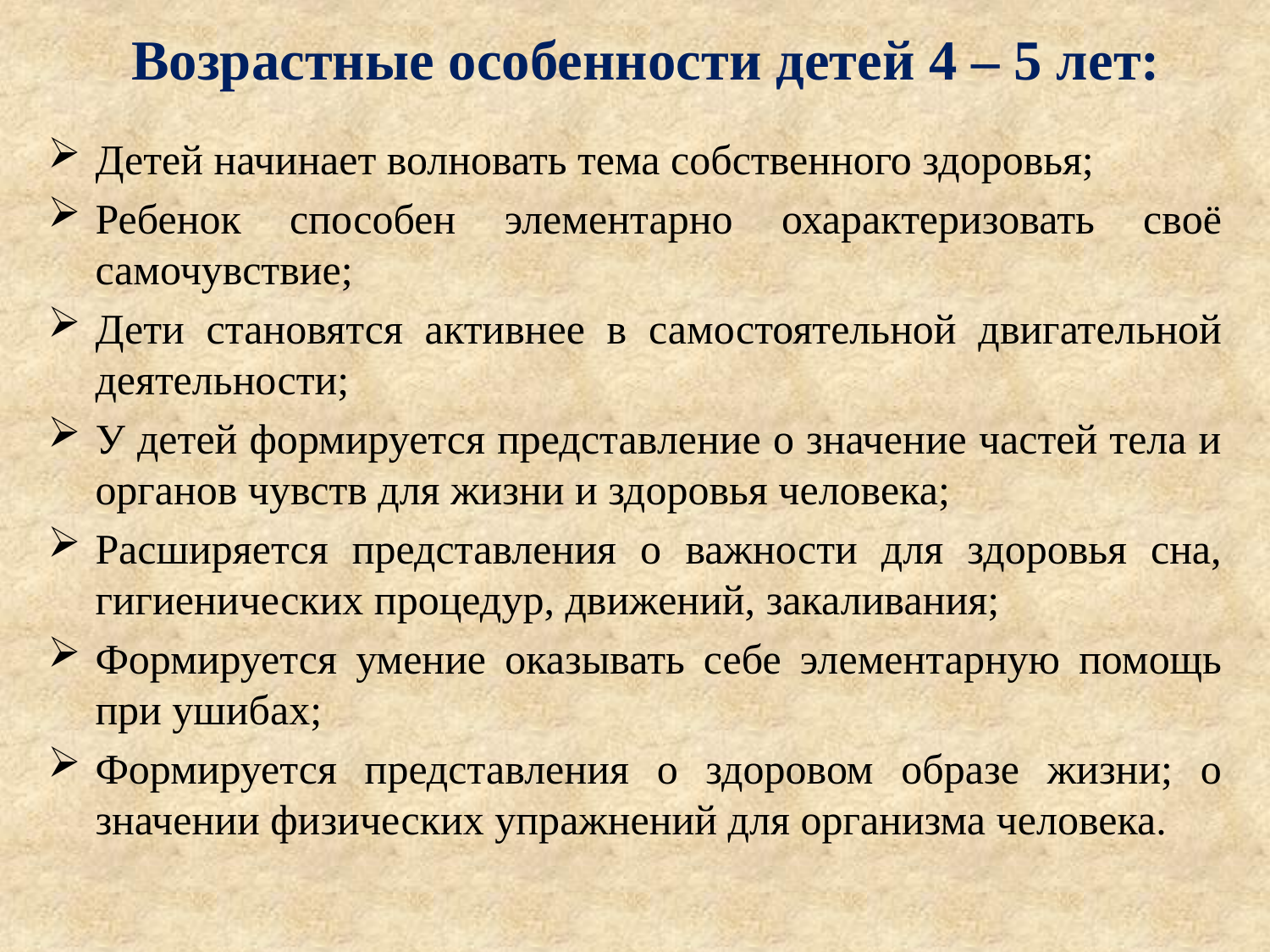

# Возрастные особенности детей 4 – 5 лет:
Детей начинает волновать тема собственного здоровья;
Ребенок способен элементарно охарактеризовать своё самочувствие;
Дети становятся активнее в самостоятельной двигательной деятельности;
У детей формируется представление о значение частей тела и органов чувств для жизни и здоровья человека;
Расширяется представления о важности для здоровья сна, гигиенических процедур, движений, закаливания;
Формируется умение оказывать себе элементарную помощь при ушибах;
Формируется представления о здоровом образе жизни; о значении физических упражнений для организма человека.